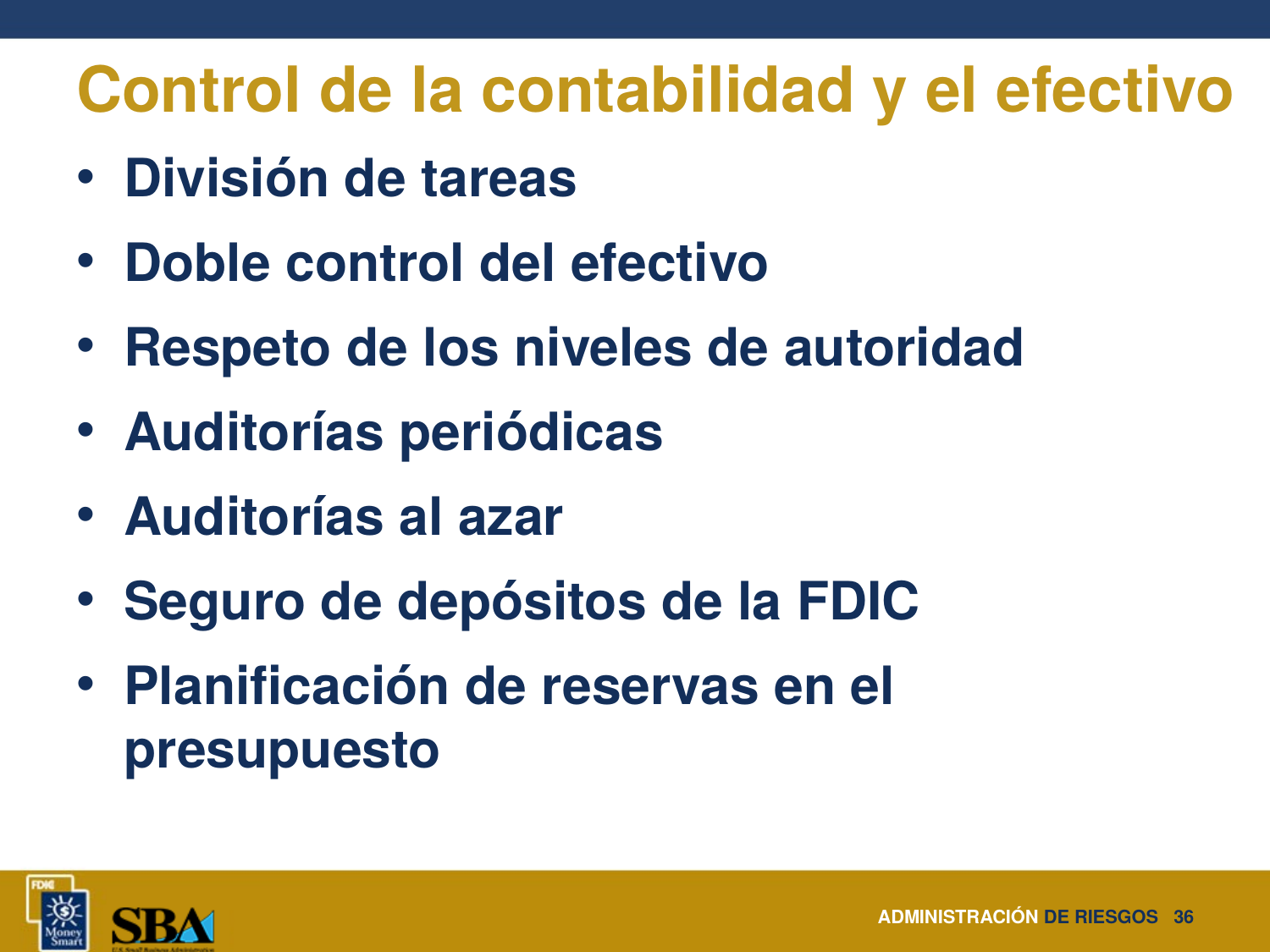

# Control de la contabilidad y el efectivo
División de tareas
Doble control del efectivo
Respeto de los niveles de autoridad
Auditorías periódicas
Auditorías al azar
Seguro de depósitos de la FDIC
Planificación de reservas en el presupuesto